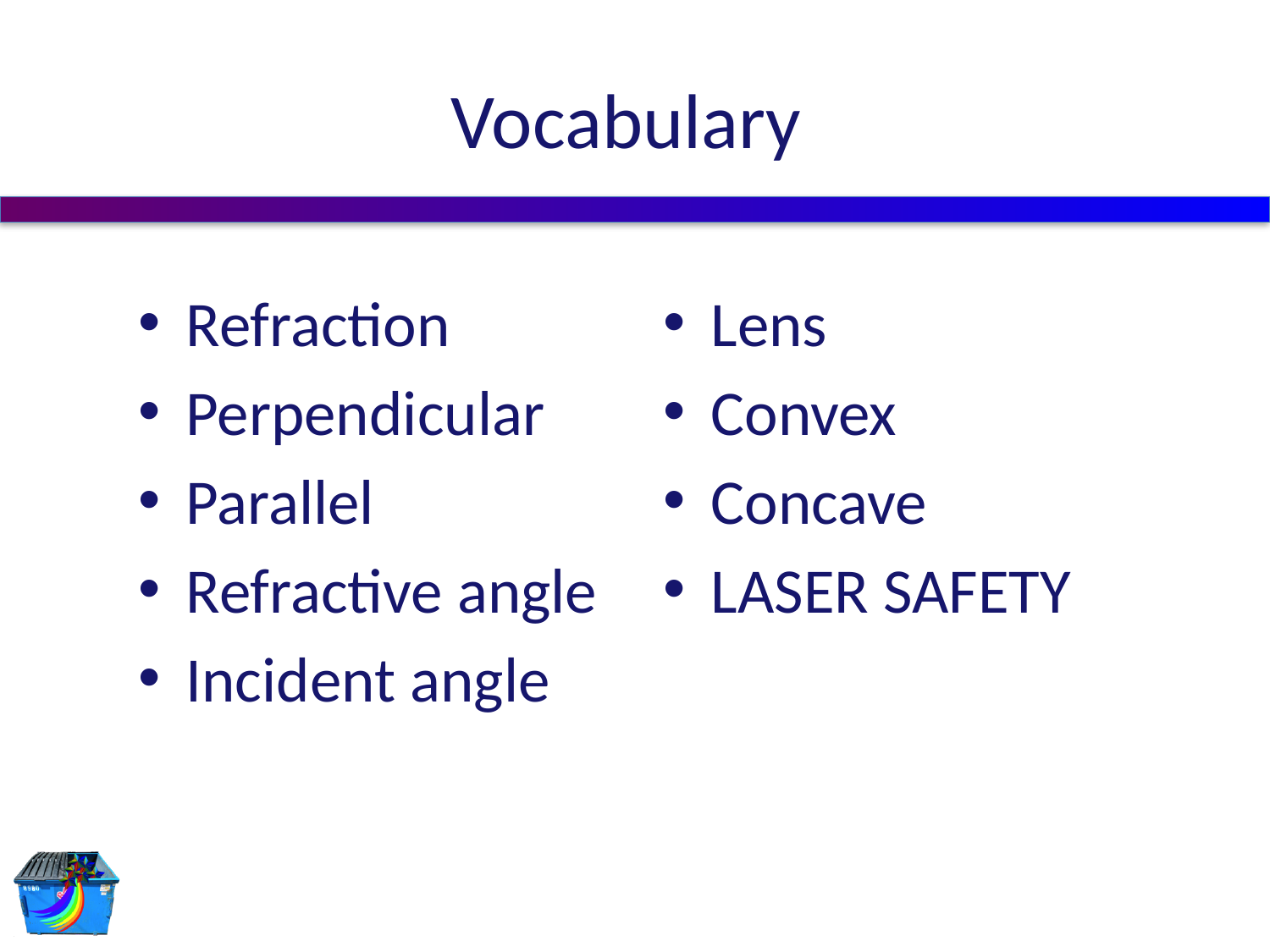

# Vocabulary
Refraction
Perpendicular
Parallel
Refractive angle
Incident angle

Lens
Convex
Concave
LASER SAFETY